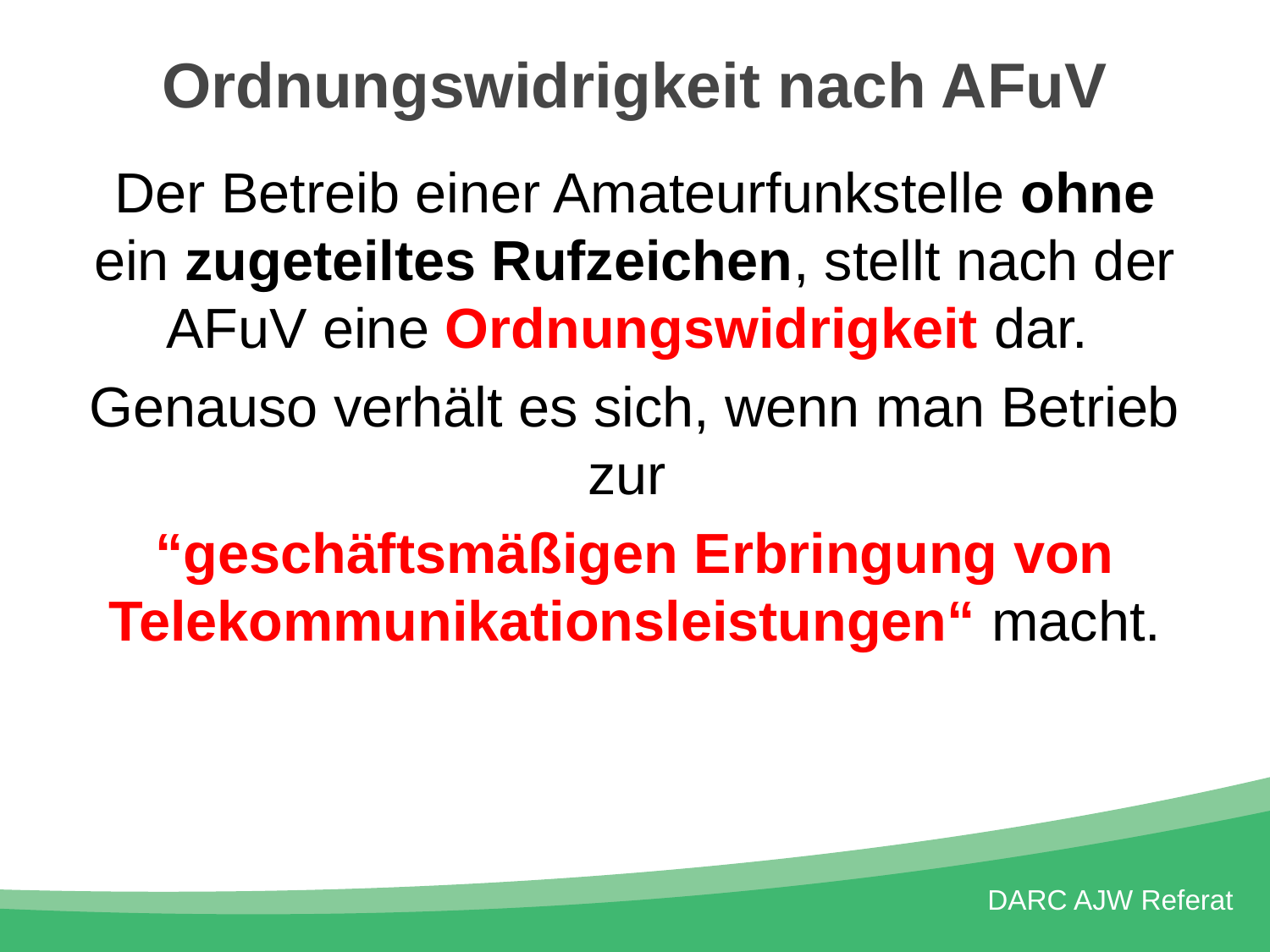

# Ordnungswidrigkeit nach AFuV
Der Betreib einer Amateurfunkstelle ohne ein zugeteiltes Rufzeichen, stellt nach der AFuV eine Ordnungswidrigkeit dar.
Genauso verhält es sich, wenn man Betrieb zur
“geschäftsmäßigen Erbringung von Telekommunikationsleistungen“ macht.